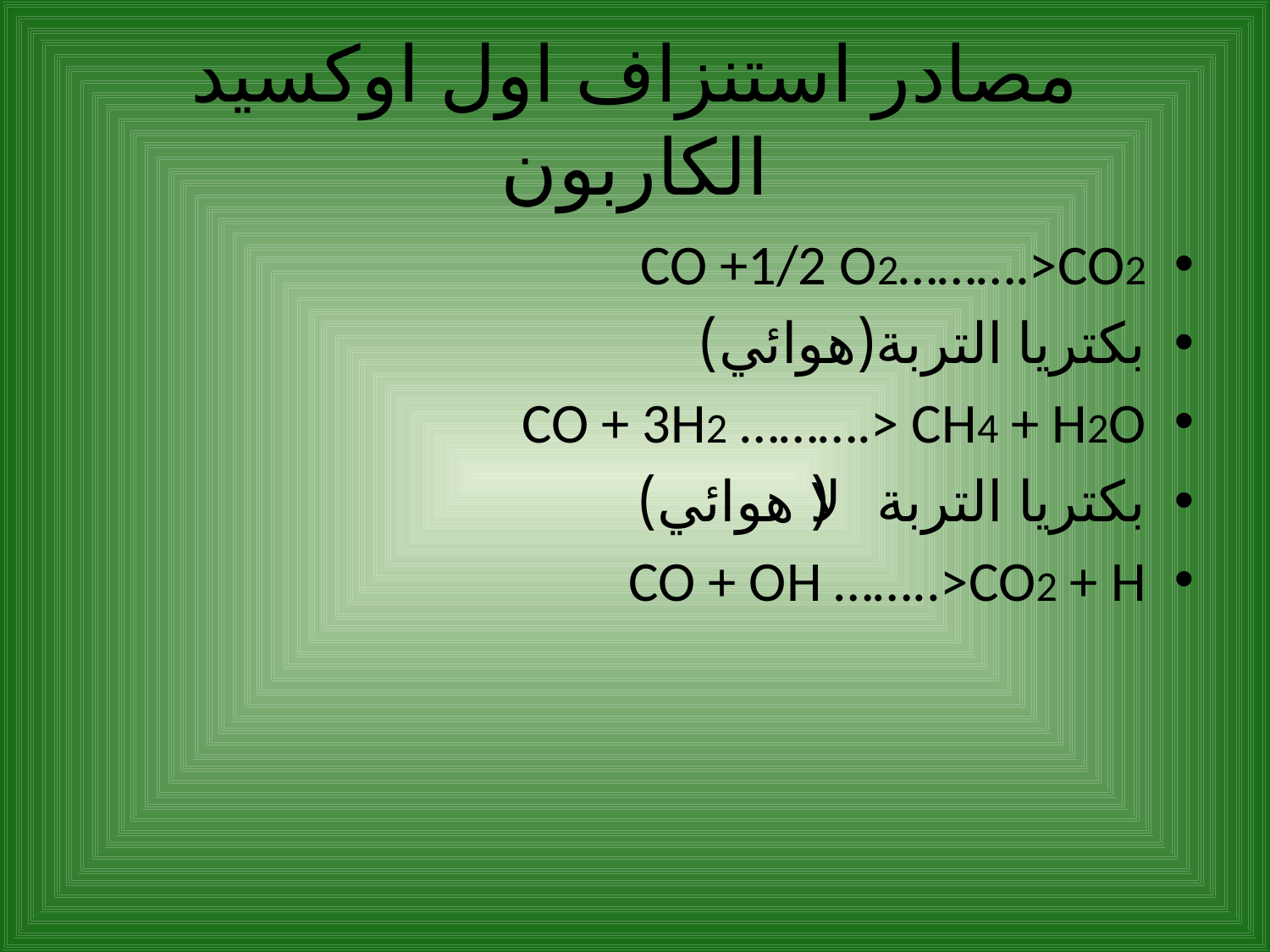

# مصادر استنزاف اول اوكسيد الكاربون
CO +1/2 O2……….>CO2
بكتريا التربة(هوائي)
CO + 3H2 ……….> CH4 + H2O
بكتريا التربة (لا هوائي)
CO + OH ……..>CO2 + H